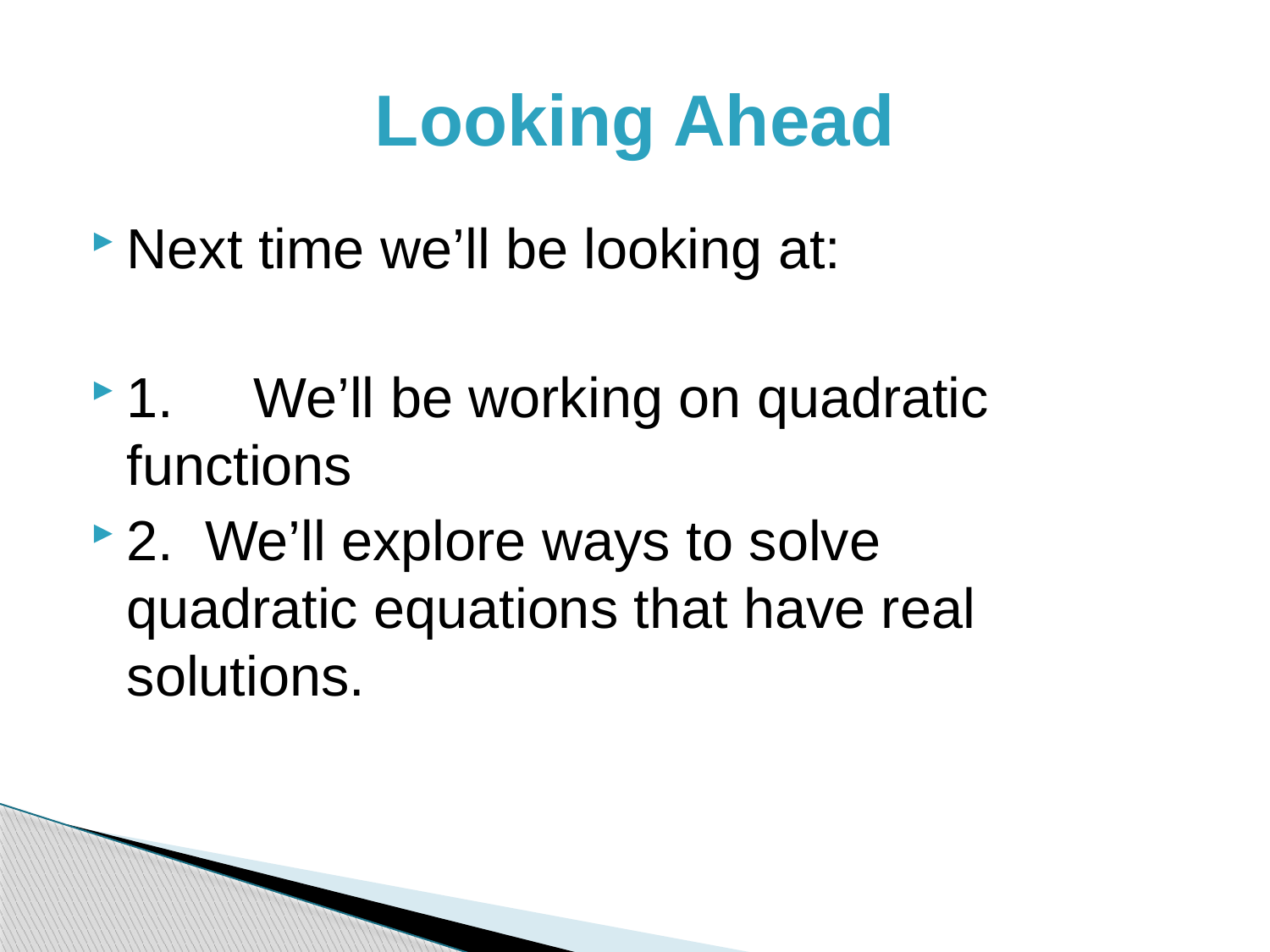

# Looking Ahead
Next time we’ll be looking at:

1.	We’ll be working on quadratic 	functions
2.  We’ll explore ways to solve 	quadratic equations that have real 	solutions.